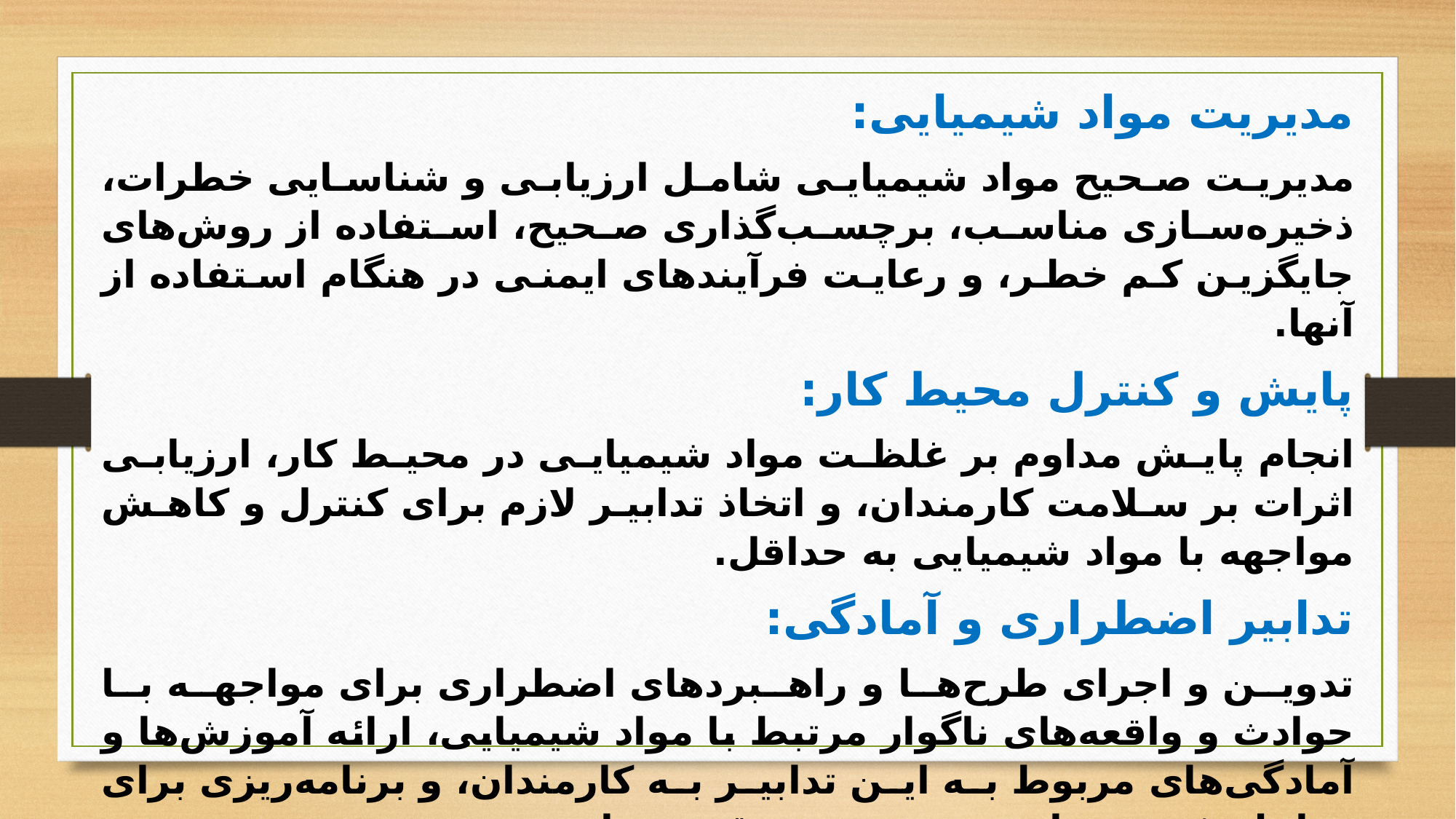

مدیریت مواد شیمیایی:
مدیریت صحیح مواد شیمیایی شامل ارزیابی و شناسایی خطرات، ذخیره‌سازی مناسب، برچسب‌گذاری صحیح، استفاده از روش‌های جایگزین کم خطر، و رعایت فرآیندهای ایمنی در هنگام استفاده از آنها.
پایش و کنترل محیط کار:
انجام پایش مداوم بر غلظت مواد شیمیایی در محیط کار، ارزیابی اثرات بر سلامت کارمندان، و اتخاذ تدابیر لازم برای کنترل و کاهش مواجهه با مواد شیمیایی به حداقل.
تدابیر اضطراری و آمادگی:
تدوین و اجرای طرح‌ها و راهبردهای اضطراری برای مواجهه با حوادث و واقعه‌های ناگوار مرتبط با مواد شیمیایی، ارائه آموزش‌ها و آمادگی‌های مربوط به این تدابیر به کارمندان، و برنامه‌ریزی برای مداخله فوری و ایمن در صورت وقوع حوادث.